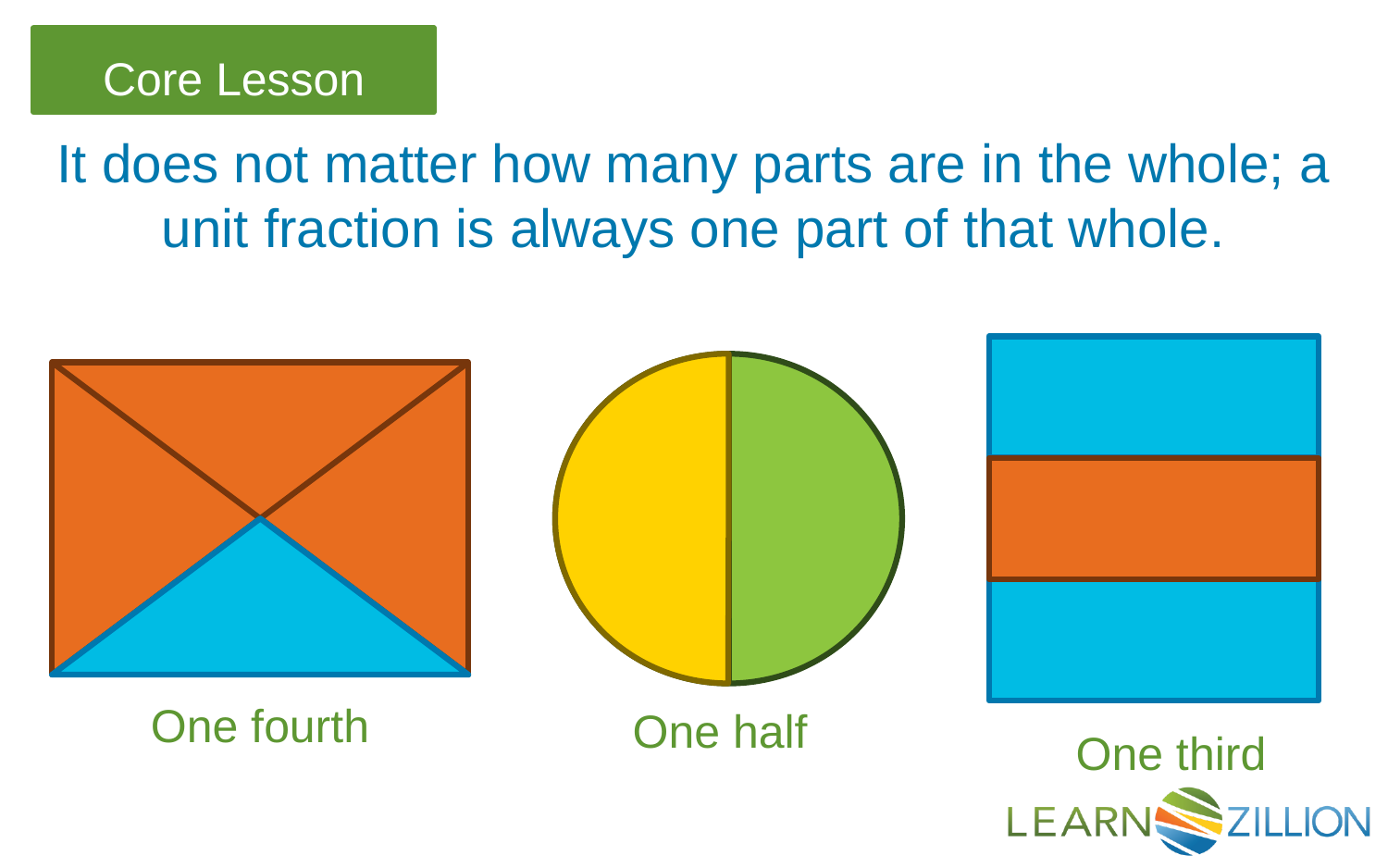

It does not matter how many parts are in the whole; a unit fraction is always one part of that whole.

One fourth
One half
One third